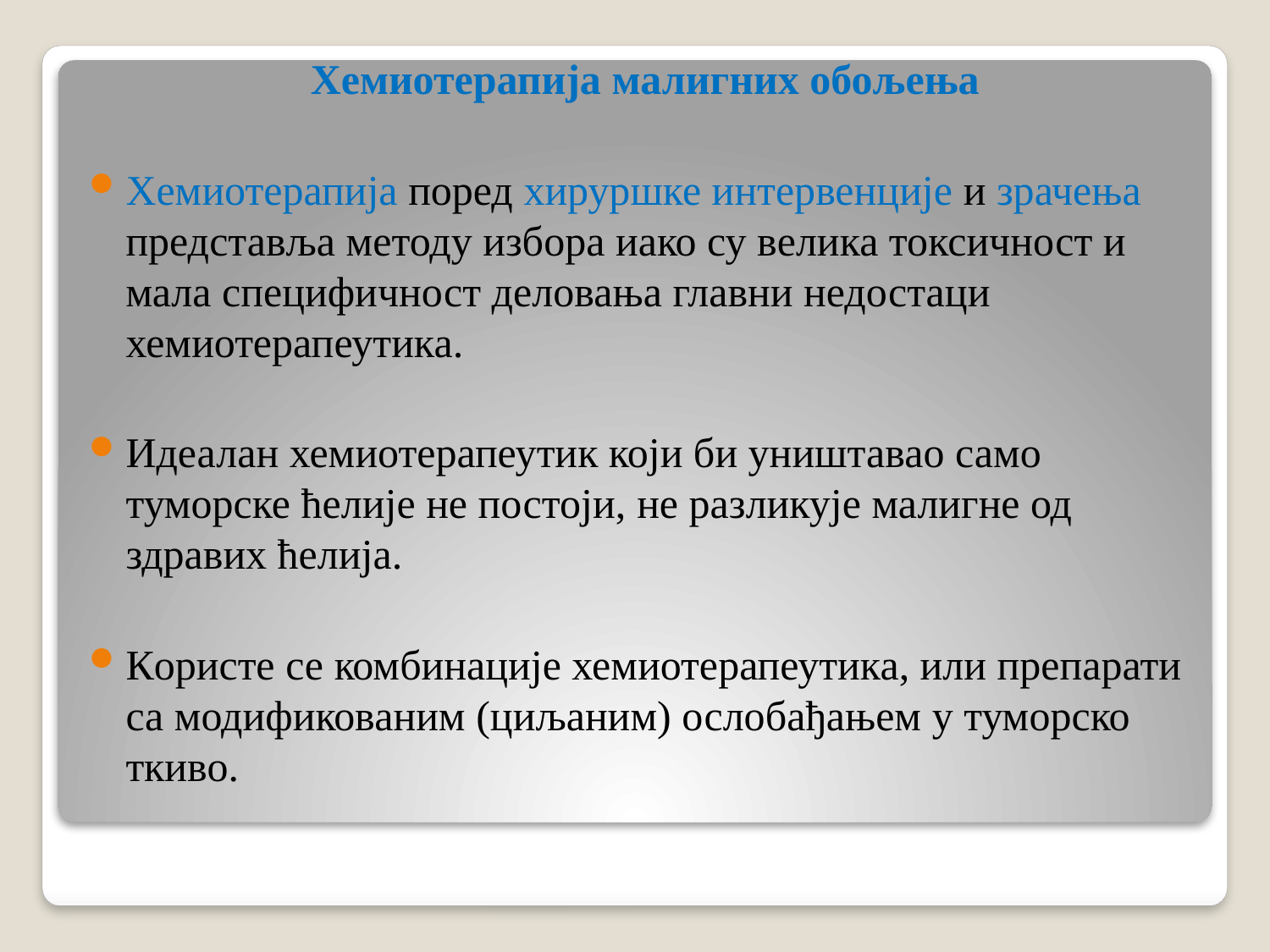

Хемиотерапија малигних обољења

Хемиотерапија поред хируршке интервенције и зрачења представља методу избора иако су велика токсичност и мала специфичност деловања главни недостаци хемиотерапеутика.

Идеалан хемиотерапеутик који би уништавао само туморске ћелије не постоји, не разликује малигне од здравих ћелија.

Користе се комбинације хемиотерапеутика, или препарати са модификованим (циљаним) ослобађањем у туморско ткиво.